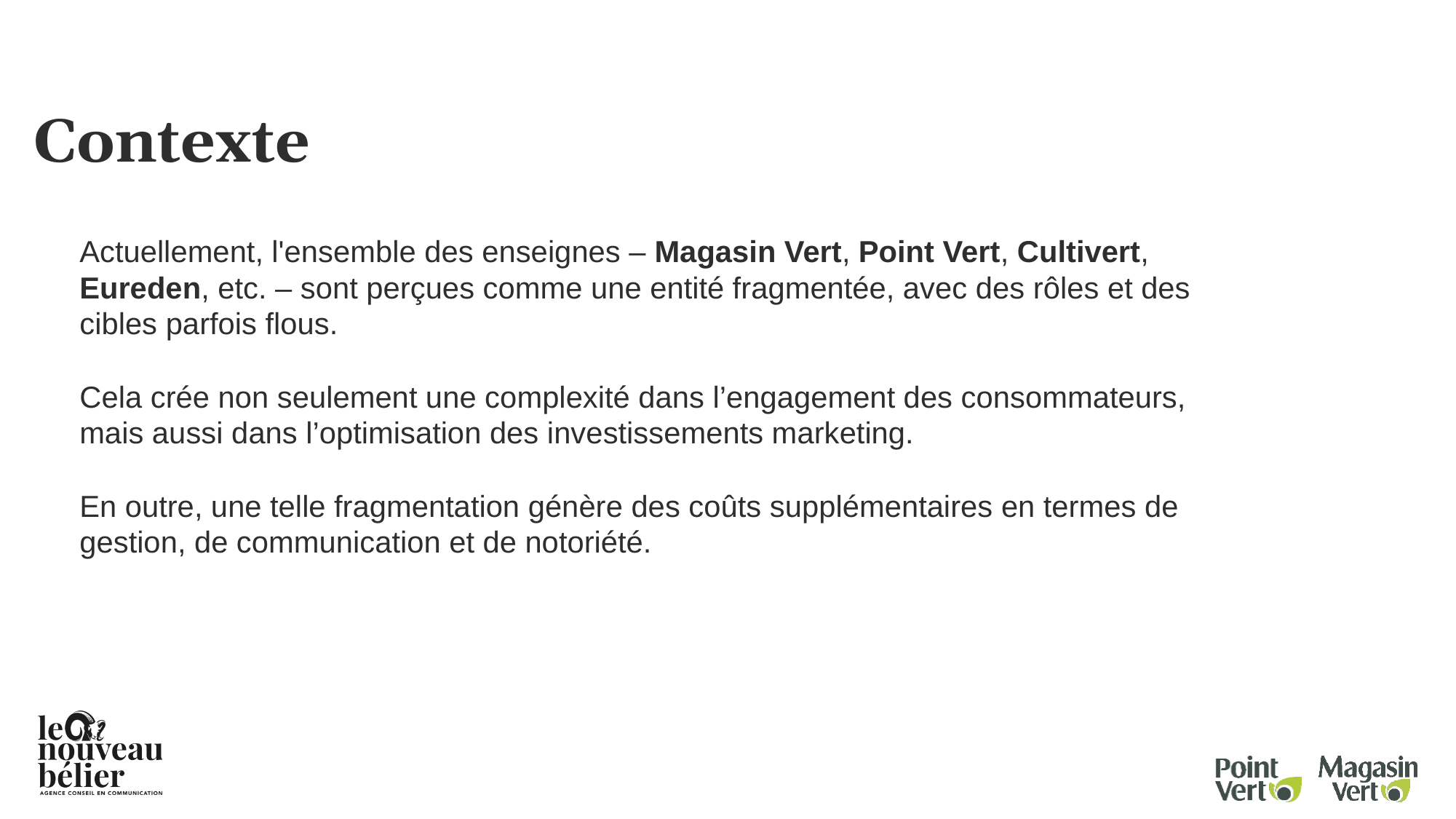

Contexte
Actuellement, l'ensemble des enseignes – Magasin Vert, Point Vert, Cultivert, Eureden, etc. – sont perçues comme une entité fragmentée, avec des rôles et des cibles parfois flous.
Cela crée non seulement une complexité dans l’engagement des consommateurs, mais aussi dans l’optimisation des investissements marketing.
En outre, une telle fragmentation génère des coûts supplémentaires en termes de gestion, de communication et de notoriété.